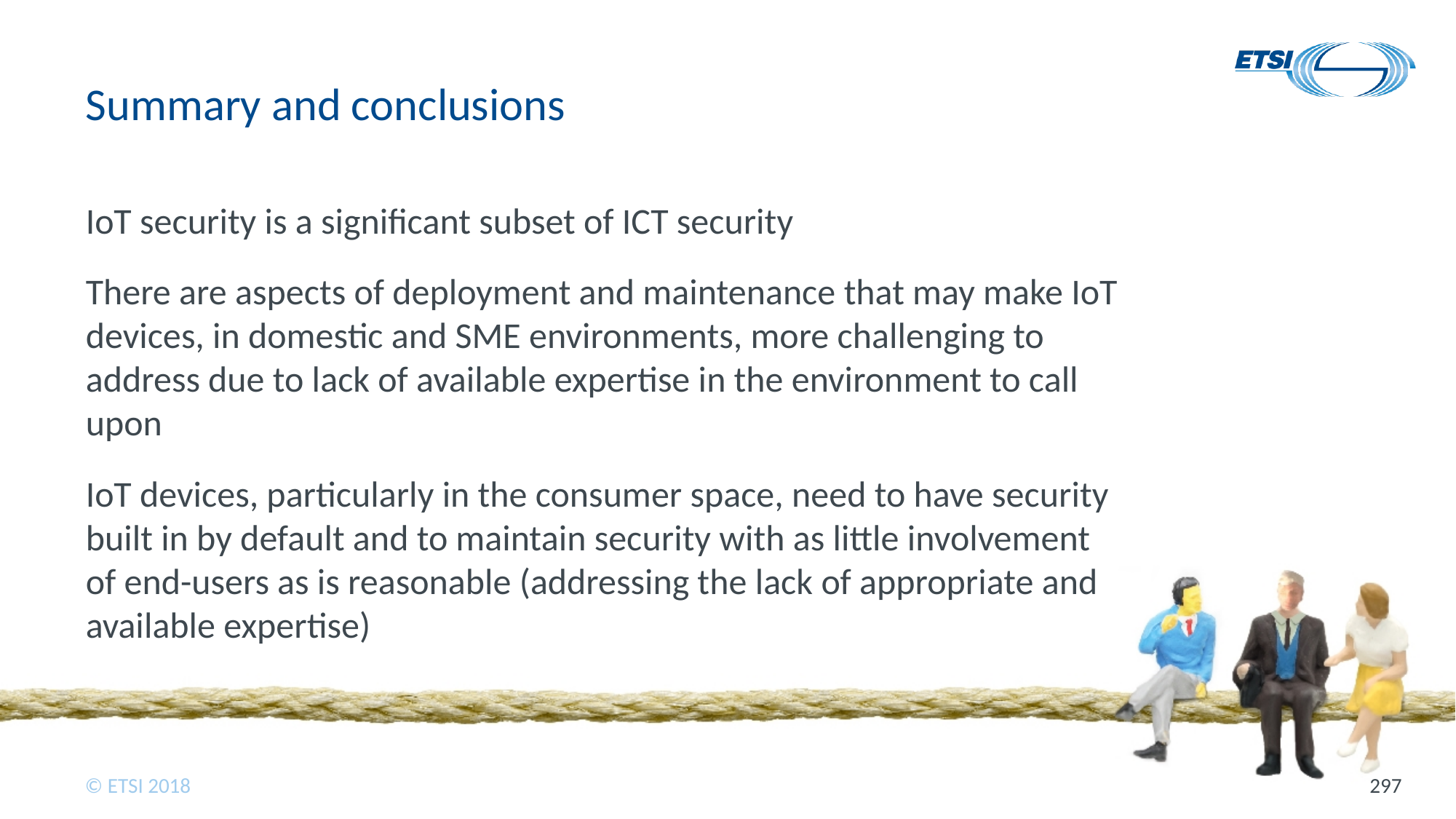

# Summary and conclusions
IoT security is a significant subset of ICT security
There are aspects of deployment and maintenance that may make IoT devices, in domestic and SME environments, more challenging to address due to lack of available expertise in the environment to call upon
IoT devices, particularly in the consumer space, need to have security built in by default and to maintain security with as little involvement of end-users as is reasonable (addressing the lack of appropriate and available expertise)